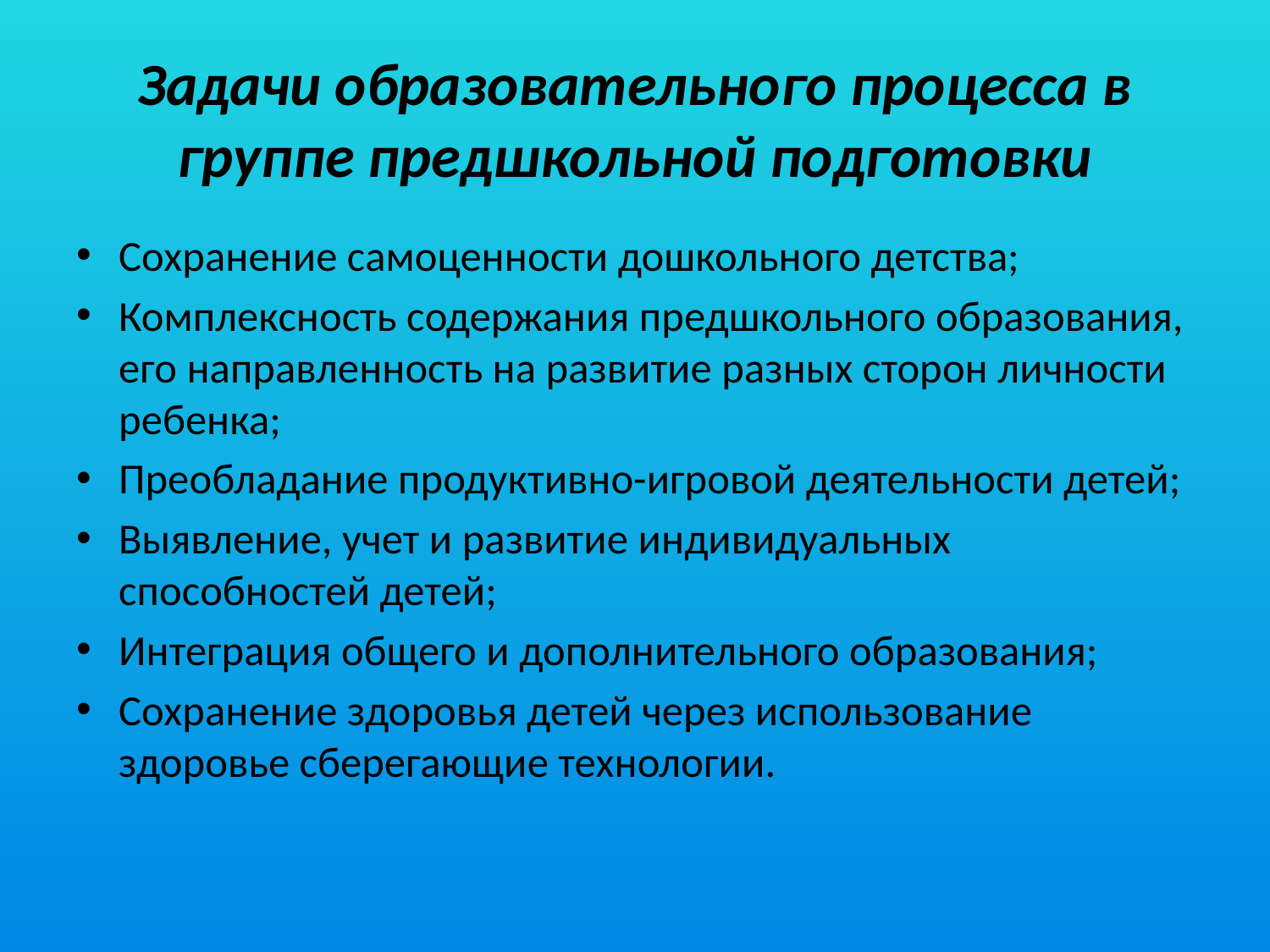

# Задачи образовательного процесса в группе предшкольной подготовки
Сохранение самоценности дошкольного детства;
Комплексность содержания предшкольного образования, его направленность на развитие разных сторон личности ребенка;
Преобладание продуктивно-игровой деятельности детей;
Выявление, учет и развитие индивидуальных способностей детей;
Интеграция общего и дополнительного образования;
Сохранение здоровья детей через использование здоровье сберегающие технологии.